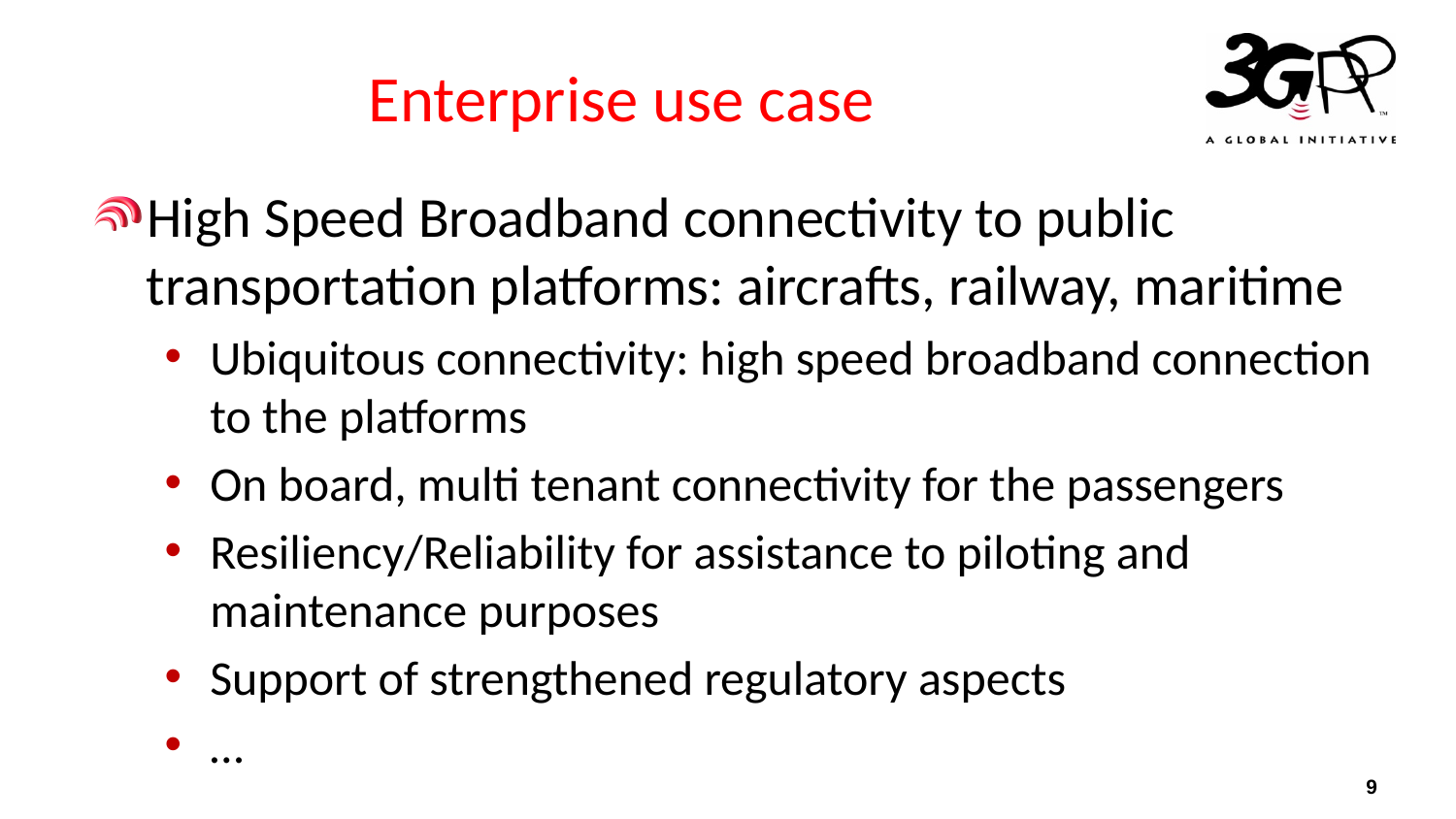

# Enterprise use case
High Speed Broadband connectivity to public transportation platforms: aircrafts, railway, maritime
Ubiquitous connectivity: high speed broadband connection to the platforms
On board, multi tenant connectivity for the passengers
Resiliency/Reliability for assistance to piloting and maintenance purposes
Support of strengthened regulatory aspects
…